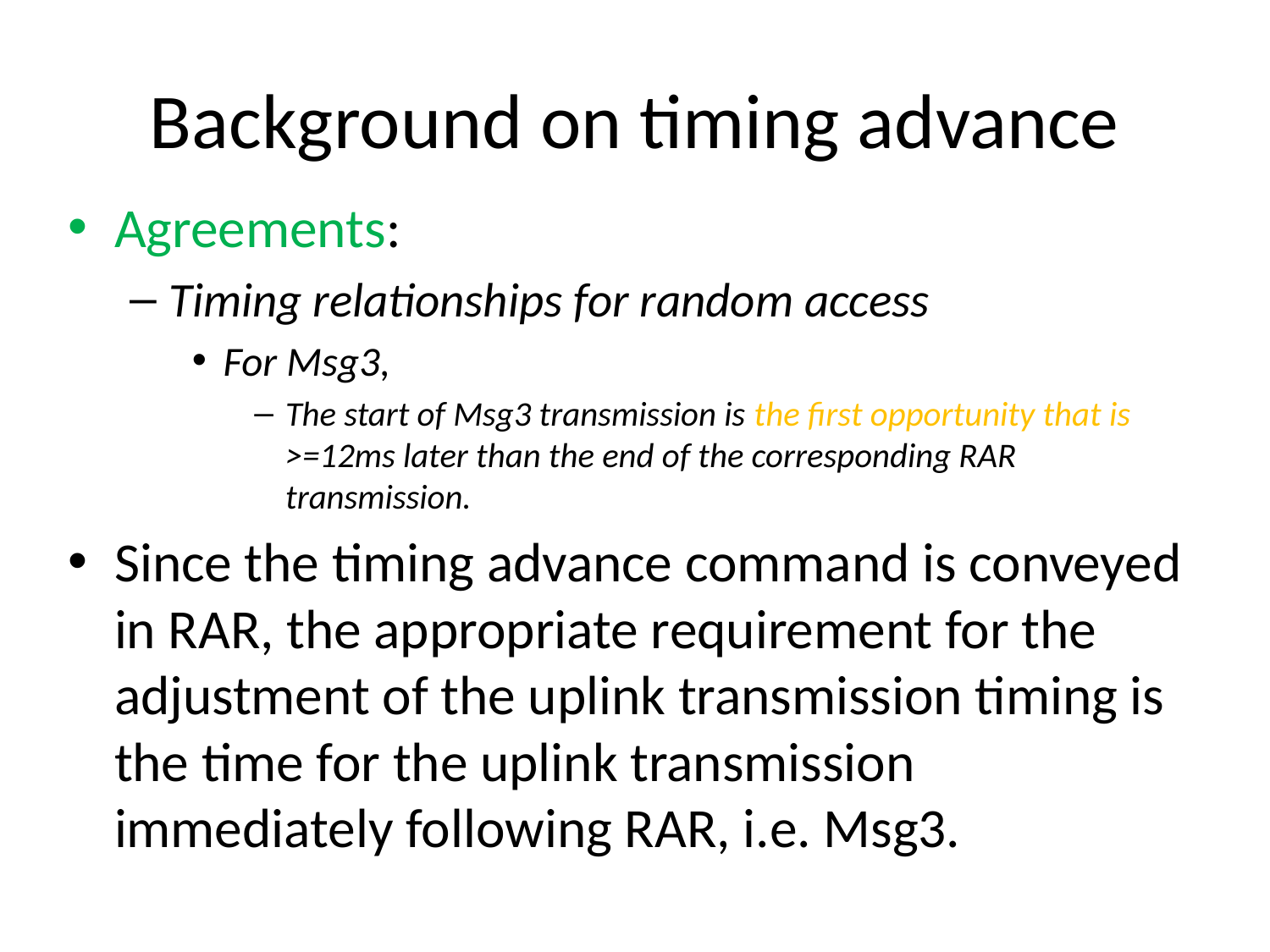

# Background on timing advance
Agreements:
Timing relationships for random access
For Msg3,
The start of Msg3 transmission is the first opportunity that is >=12ms later than the end of the corresponding RAR transmission.
Since the timing advance command is conveyed in RAR, the appropriate requirement for the adjustment of the uplink transmission timing is the time for the uplink transmission immediately following RAR, i.e. Msg3.